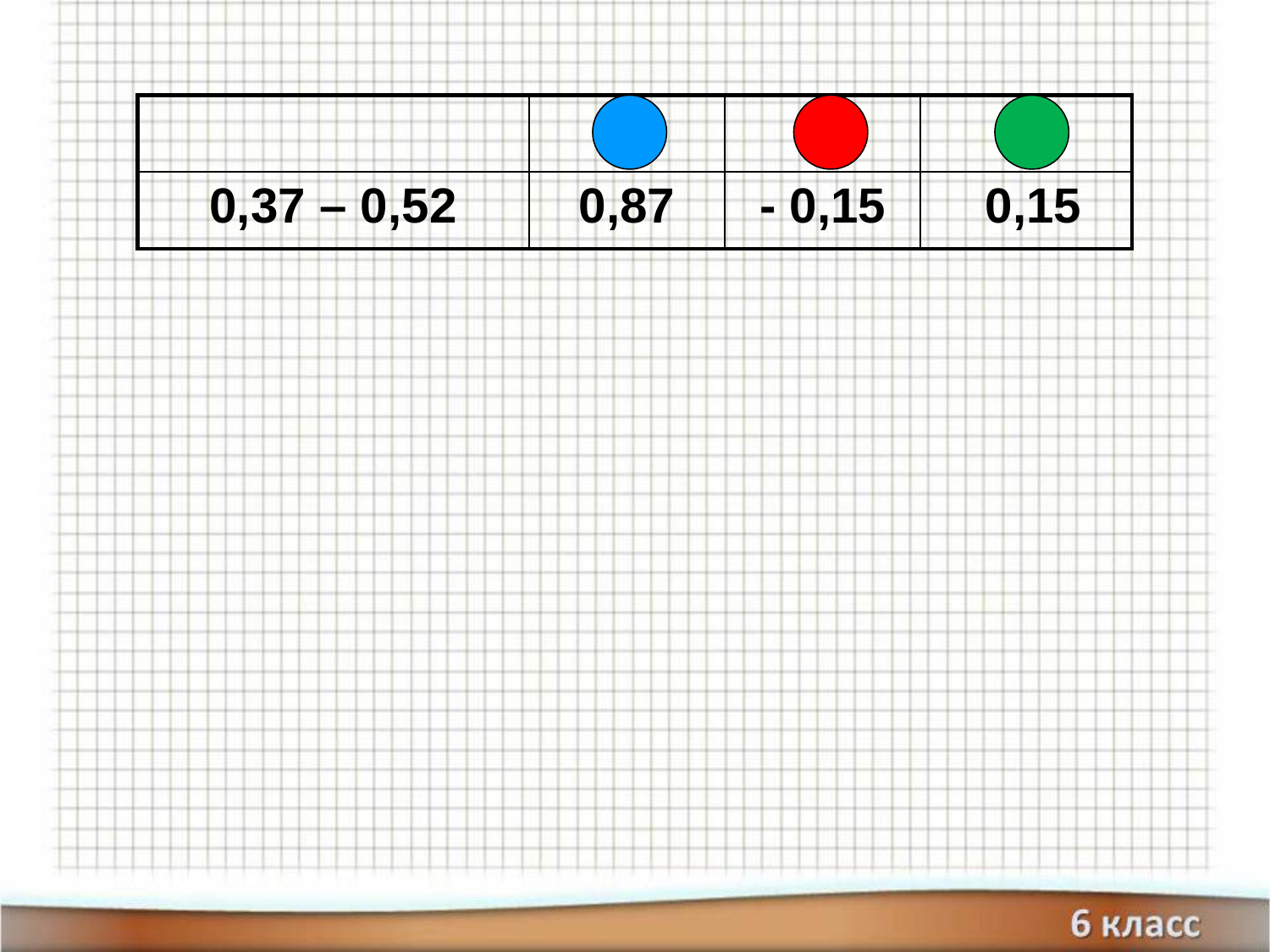

|  |  |  |  |
| --- | --- | --- | --- |
| 0,37 – 0,52 | 0,87 | - 0,15 | 0,15 |